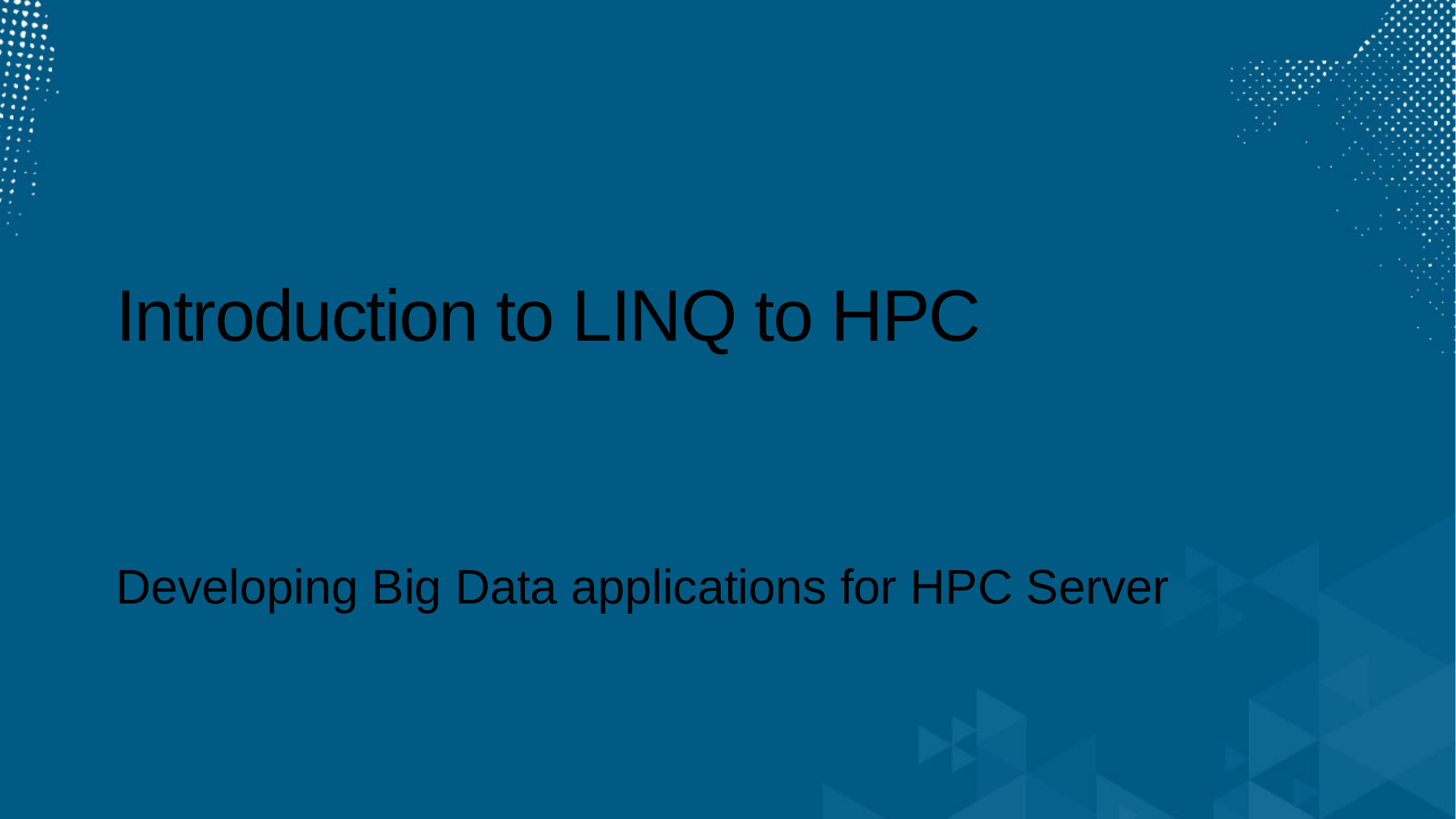

# Introduction to LINQ to HPC
Developing Big Data applications for HPC Server